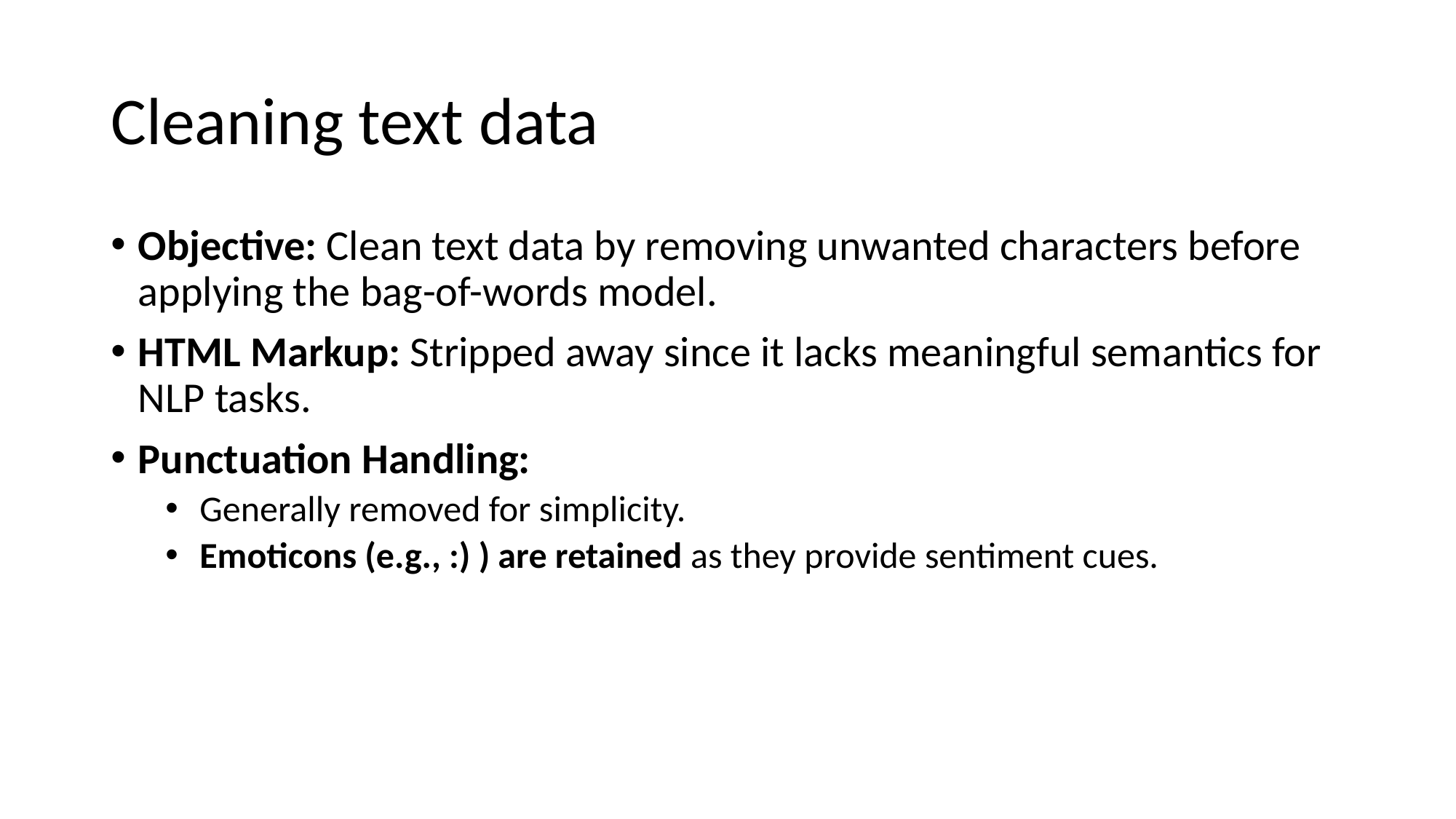

# Cleaning text data
Objective: Clean text data by removing unwanted characters before applying the bag-of-words model.
HTML Markup: Stripped away since it lacks meaningful semantics for NLP tasks.
Punctuation Handling:
Generally removed for simplicity.
Emoticons (e.g., :) ) are retained as they provide sentiment cues.